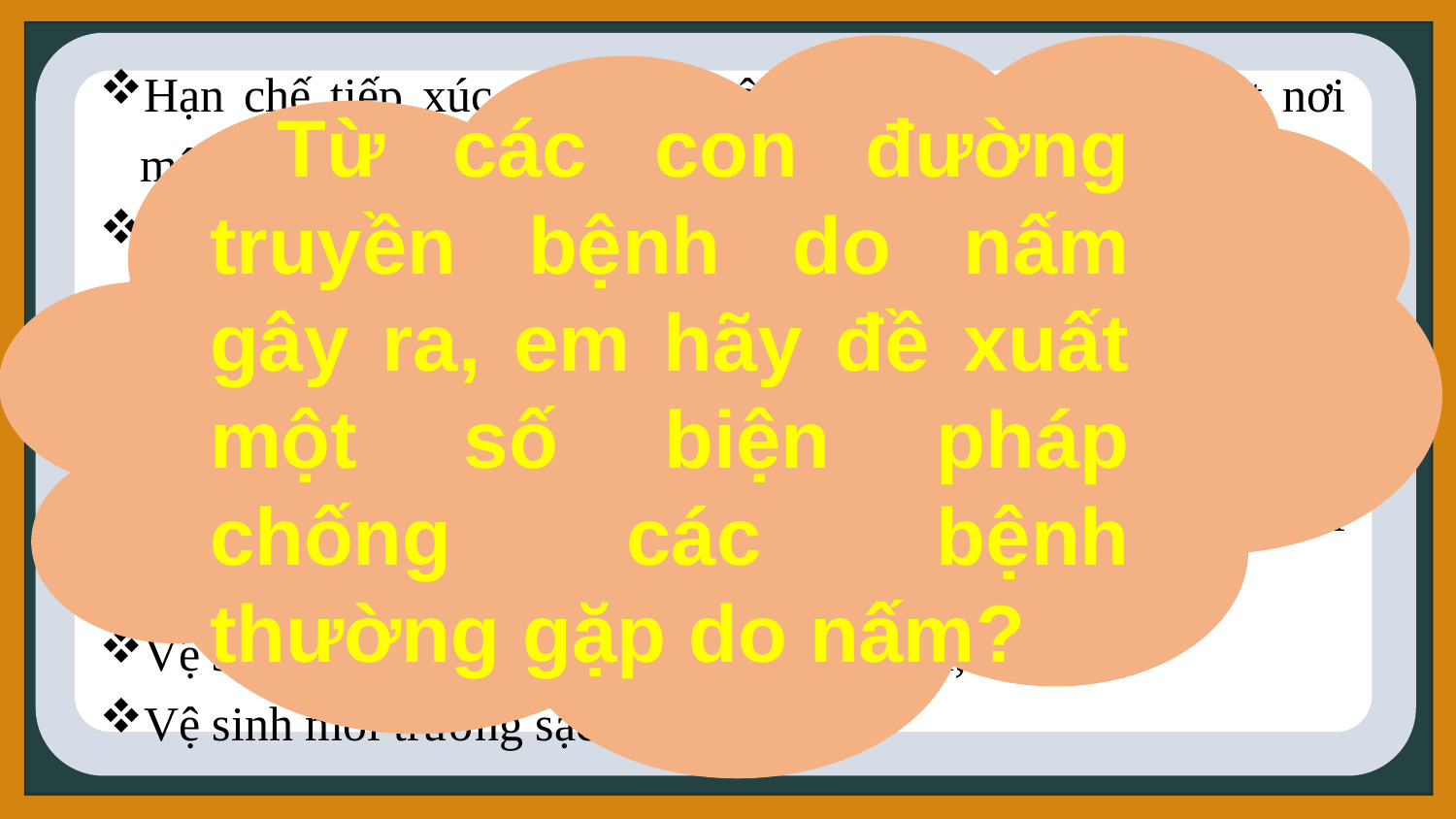

Từ các con đường truyền bệnh do nấm gây ra, em hãy đề xuất một số biện pháp chống các bệnh thường gặp do nấm?

Hạn chế tiếp xúc với mầm bệnh, nguồn bệnh, đặc biệt nơi môi trường ẩm mốc;
Bảo hộ an toàn khi tiếp xúc với người bị nhiễm nấm hoặc khử trùng sau khi tiếp xúc với môi trường không an toàn với nấm mốc;
Không dùng chung đồ với người bị nấm mốc, hoặc với người khác. Quần áo sau mặc cần giặt ngay, tránh treo trên giá vài ngày sau đó mặc lại;
Vệ sinh cơ thể đúng cách, đúng thời điểm, an toàn;
Vệ sinh môi trường sạch sẽ.